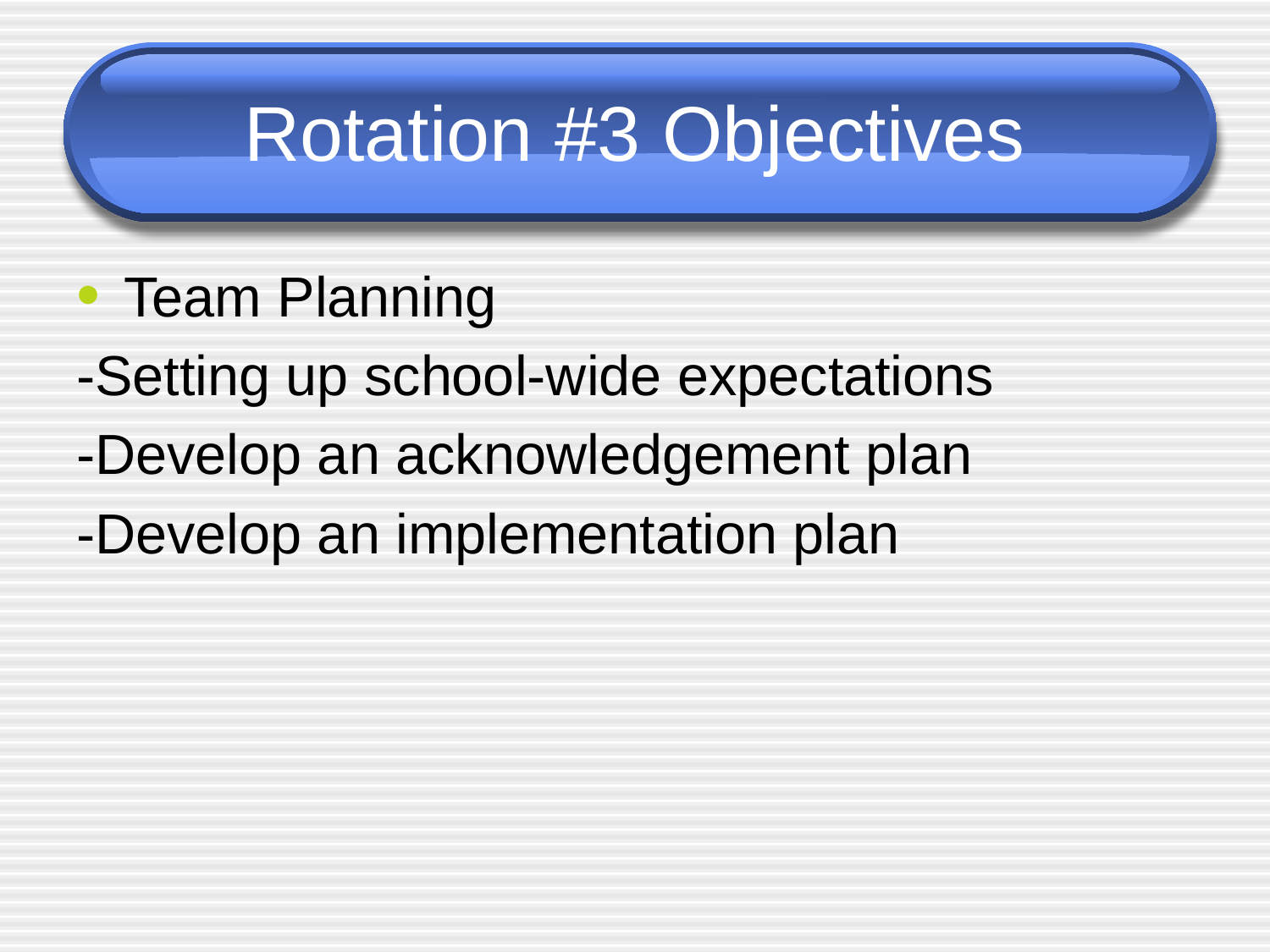

# Rotation #3 Objectives
Team Planning
-Setting up school-wide expectations
-Develop an acknowledgement plan
-Develop an implementation plan